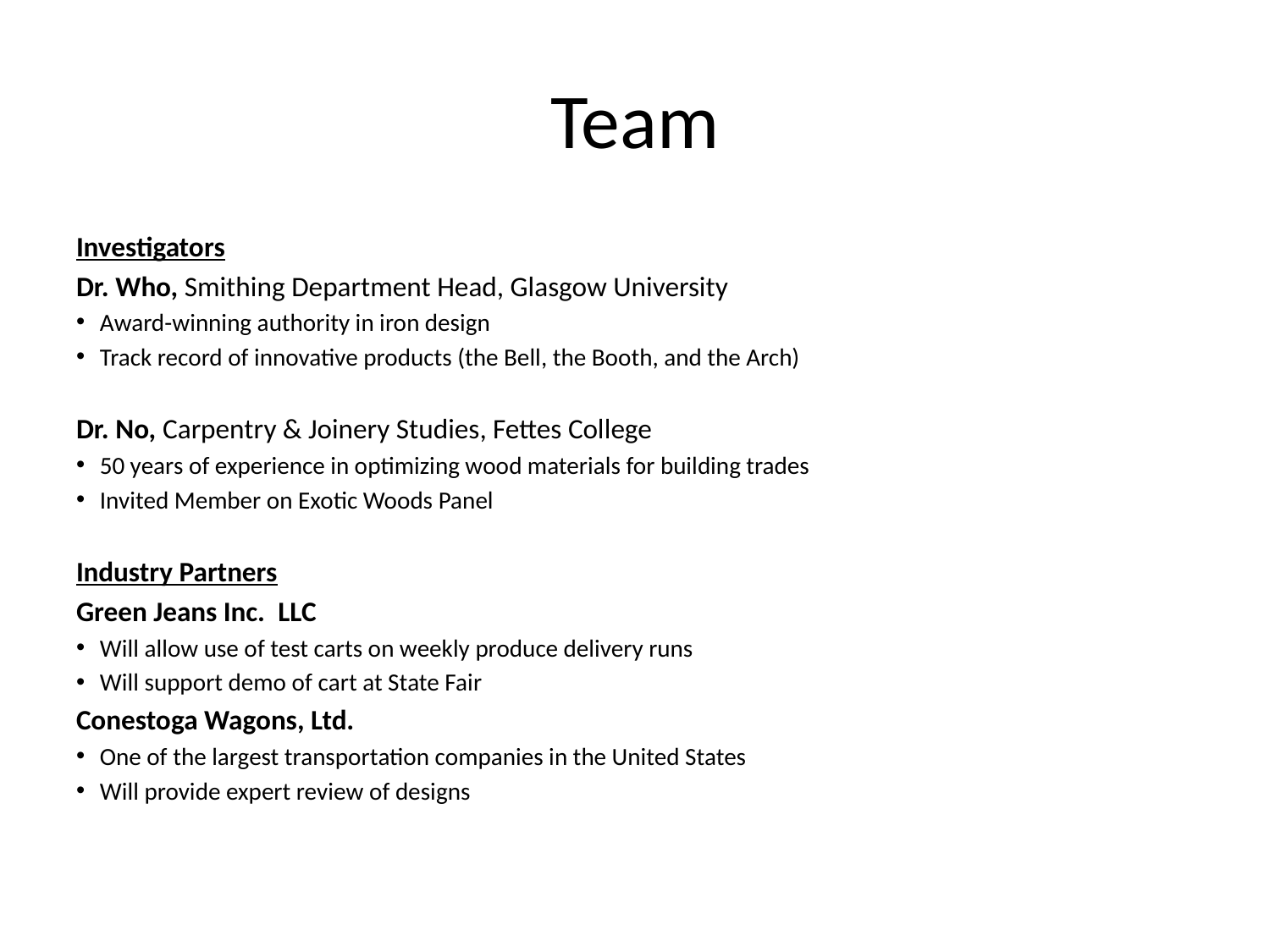

# Team
Investigators
Dr. Who, Smithing Department Head, Glasgow University
Award-winning authority in iron design
Track record of innovative products (the Bell, the Booth, and the Arch)

Dr. No, Carpentry & Joinery Studies, Fettes College
50 years of experience in optimizing wood materials for building trades
Invited Member on Exotic Woods Panel

Industry Partners
Green Jeans Inc.  LLC
Will allow use of test carts on weekly produce delivery runs
Will support demo of cart at State Fair
Conestoga Wagons, Ltd.
One of the largest transportation companies in the United States
Will provide expert review of designs